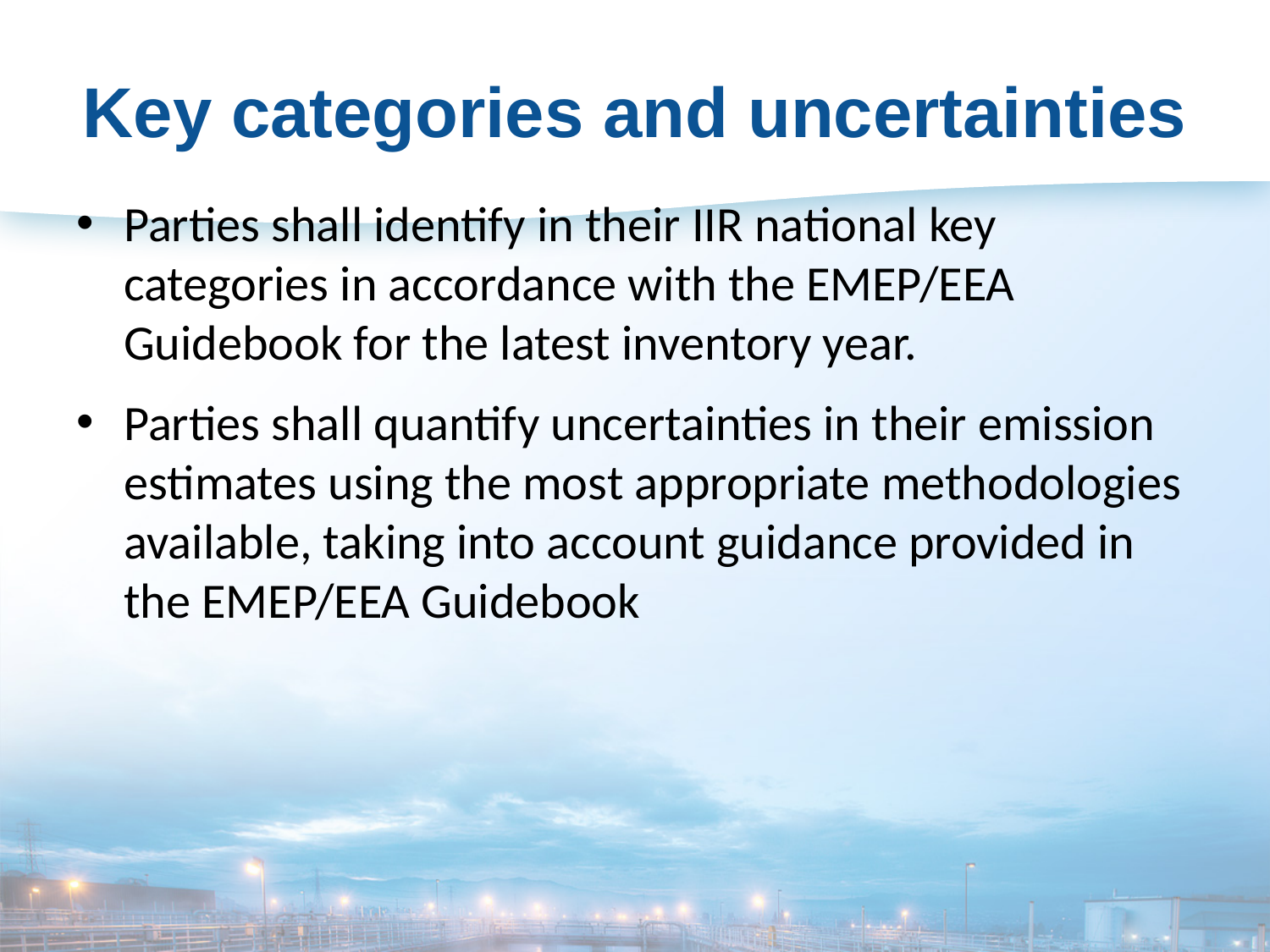

# Key categories and uncertainties
Parties shall identify in their IIR national key categories in accordance with the EMEP/EEA Guidebook for the latest inventory year.
Parties shall quantify uncertainties in their emission estimates using the most appropriate methodologies available, taking into account guidance provided in the EMEP/EEA Guidebook